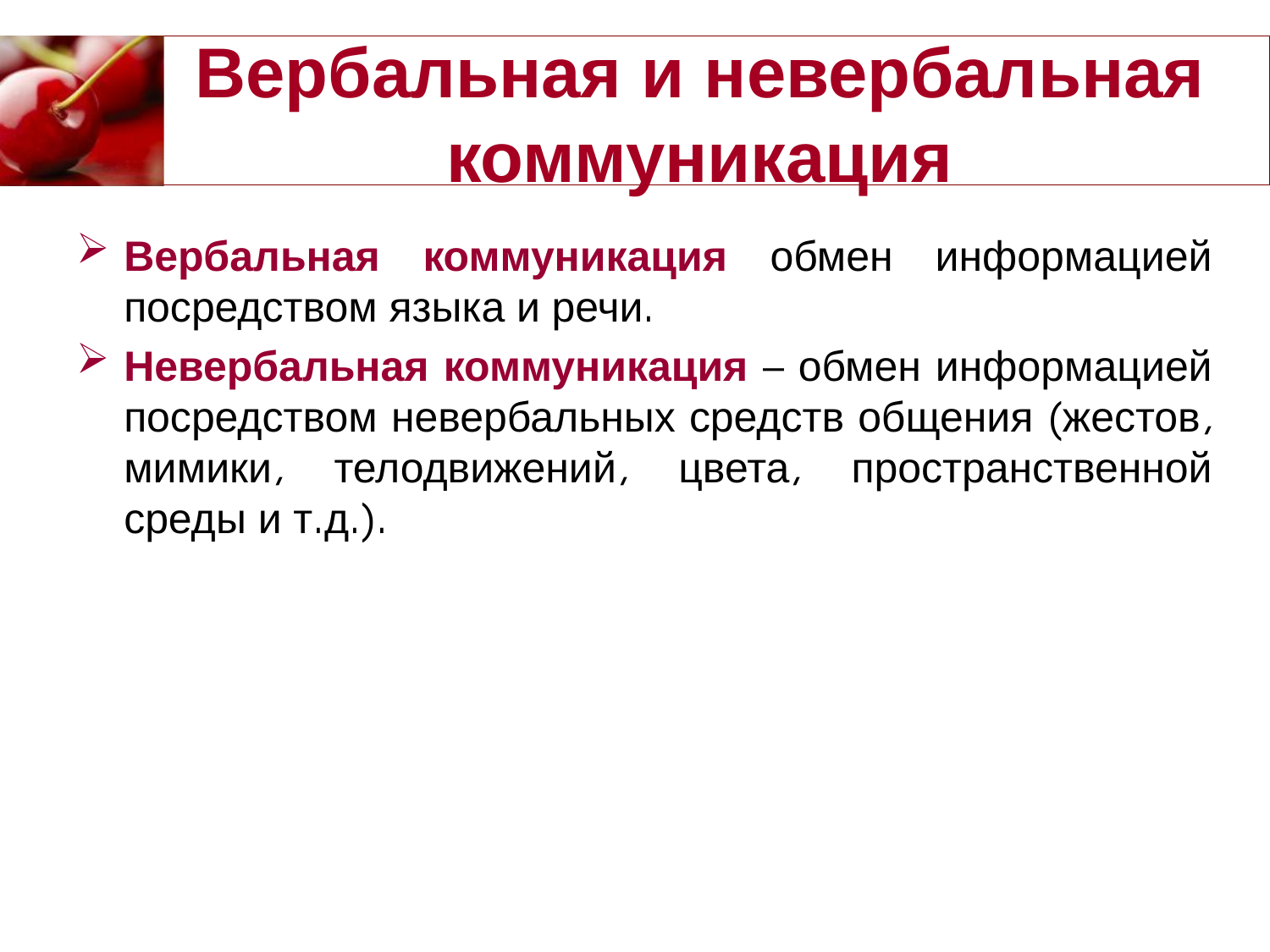

# Вербальная и невербальная коммуникация
Вербальная коммуникация обмен информацией посредством языка и речи.
Невербальная коммуникация – обмен информацией посредством невербальных средств общения (жестов, мимики, телодвижений, цвета, пространственной среды и т.д.).